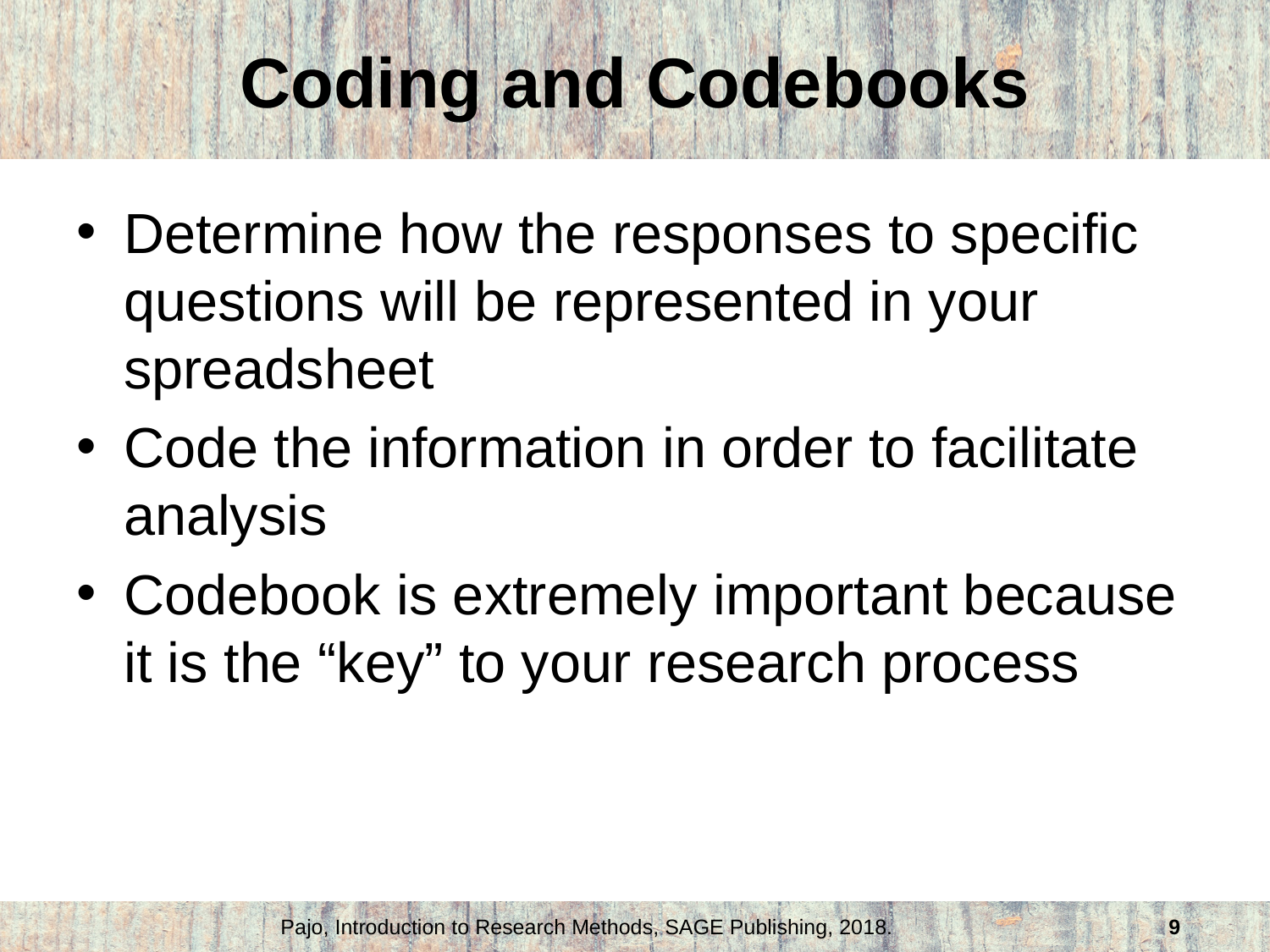

# Coding and Codebooks
Determine how the responses to specific questions will be represented in your spreadsheet
Code the information in order to facilitate analysis
Codebook is extremely important because it is the “key” to your research process
Pajo, Introduction to Research Methods, SAGE Publishing, 2018.
9